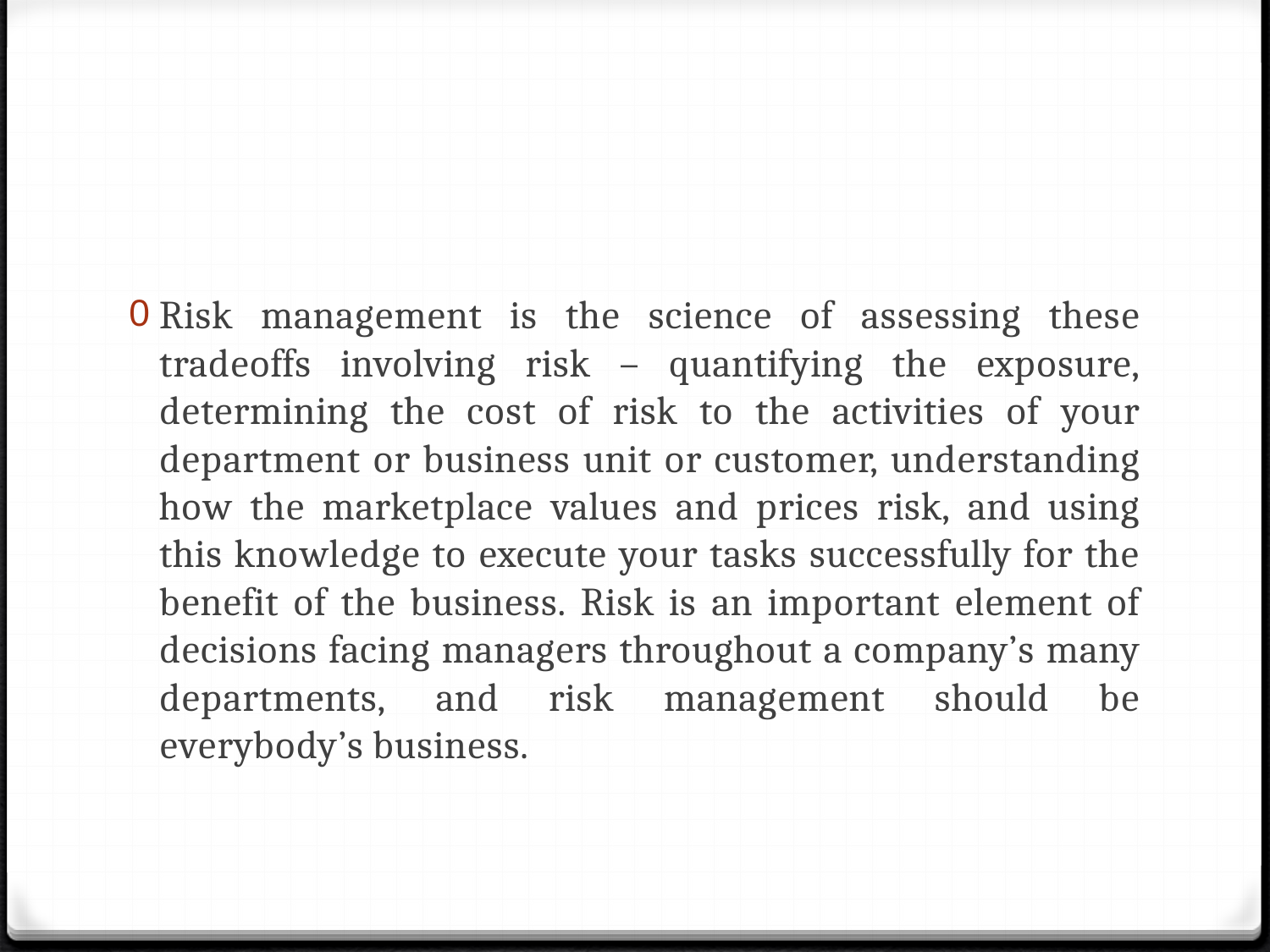

#
Risk management is the science of assessing these tradeoffs involving risk – quantifying the exposure, determining the cost of risk to the activities of your department or business unit or customer, understanding how the marketplace values and prices risk, and using this knowledge to execute your tasks successfully for the benefit of the business. Risk is an important element of decisions facing managers throughout a company’s many departments, and risk management should be everybody’s business.